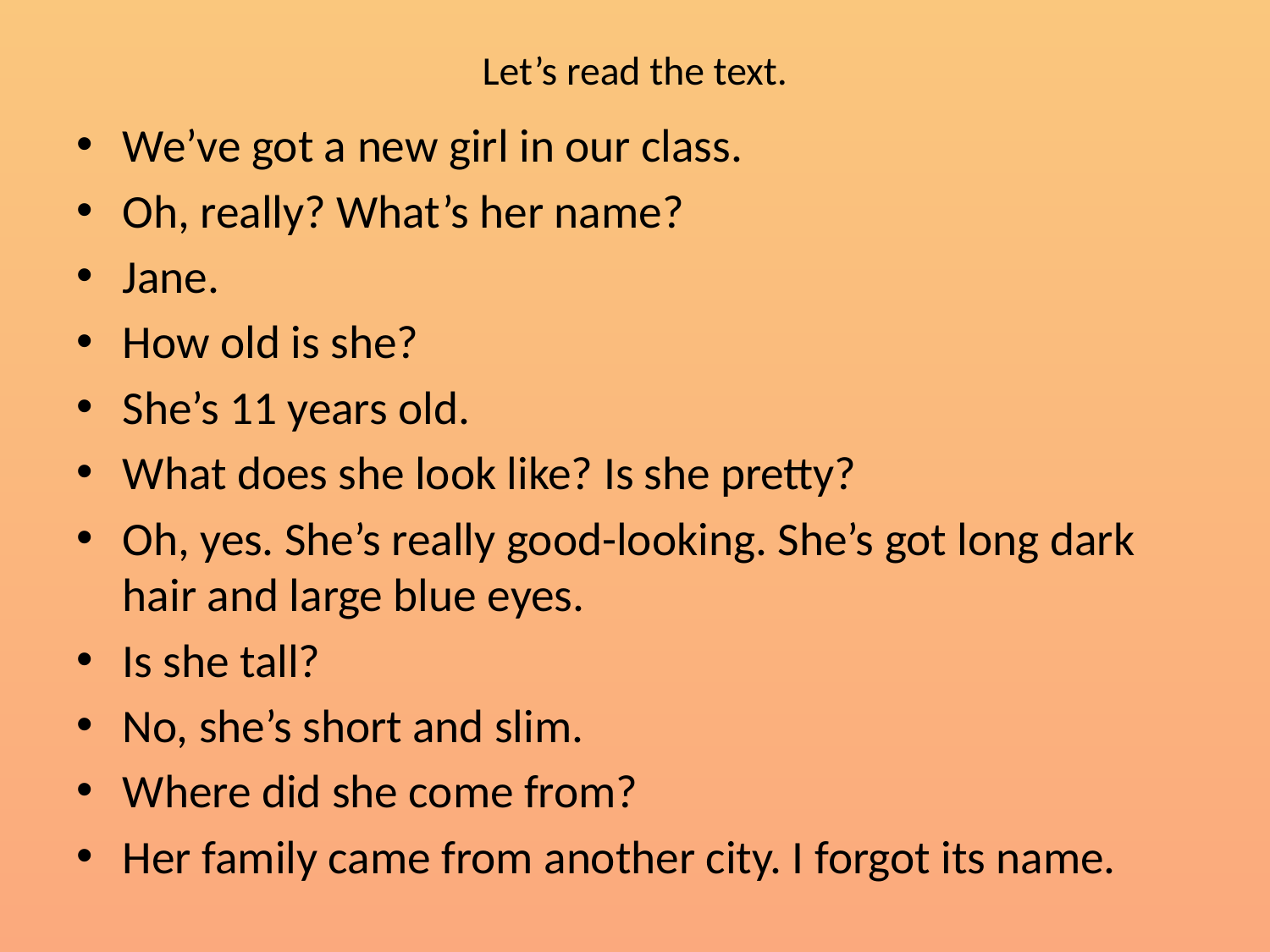

# Let’s read the text.
We’ve got a new girl in our class.
Oh, really? What’s her name?
Jane.
How old is she?
She’s 11 years old.
What does she look like? Is she pretty?
Oh, yes. She’s really good-looking. She’s got long dark hair and large blue eyes.
Is she tall?
No, she’s short and slim.
Where did she come from?
Her family came from another city. I forgot its name.